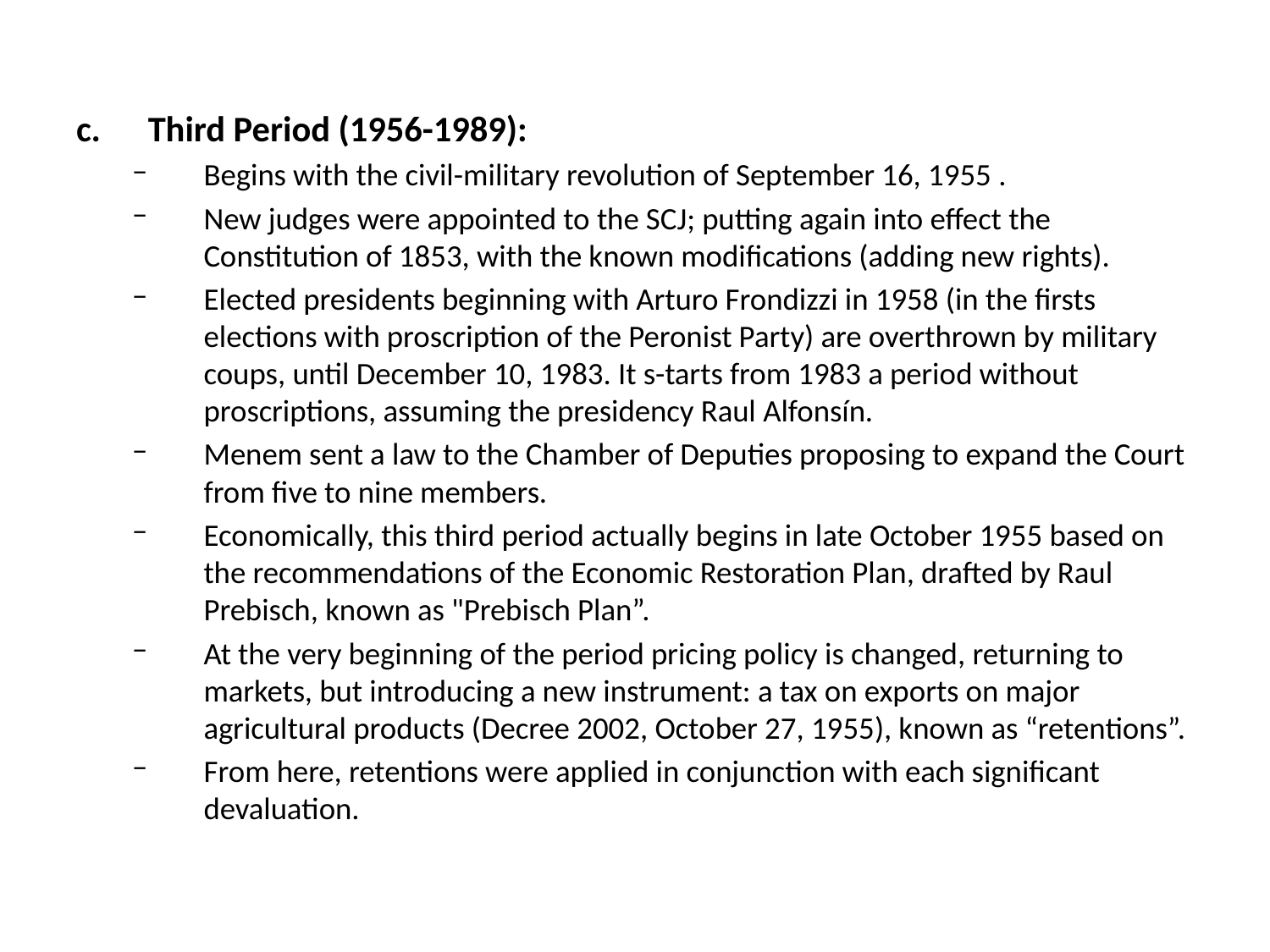

Third Period (1956-1989):
Begins with the civil-military revolution of September 16, 1955 .
New judges were appointed to the SCJ; putting again into effect the Constitution of 1853, with the known modifications (adding new rights).
Elected presidents beginning with Arturo Frondizzi in 1958 (in the firsts elections with proscription of the Peronist Party) are overthrown by military coups, until December 10, 1983. It s-tarts from 1983 a period without proscriptions, assuming the presidency Raul Alfonsín.
Menem sent a law to the Chamber of Deputies proposing to expand the Court from five to nine members.
Economically, this third period actually begins in late October 1955 based on the recommendations of the Economic Restoration Plan, drafted by Raul Prebisch, known as "Prebisch Plan”.
At the very beginning of the period pricing policy is changed, returning to markets, but introducing a new instrument: a tax on exports on major agricultural products (Decree 2002, October 27, 1955), known as “retentions”.
From here, retentions were applied in conjunction with each significant devaluation.